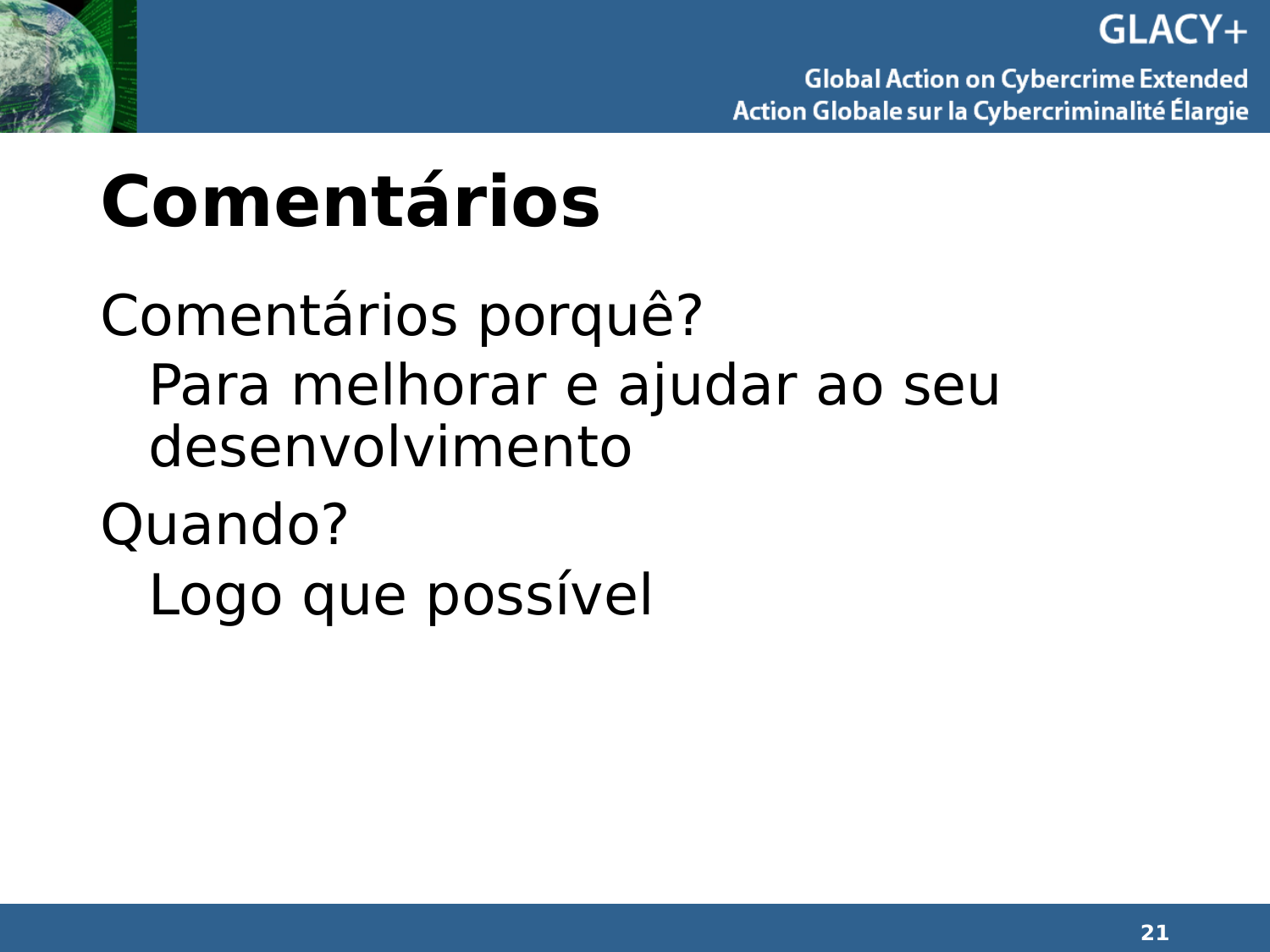

# Comentários
Comentários porquê?
Para melhorar e ajudar ao seu desenvolvimento
Quando?
Logo que possível
21